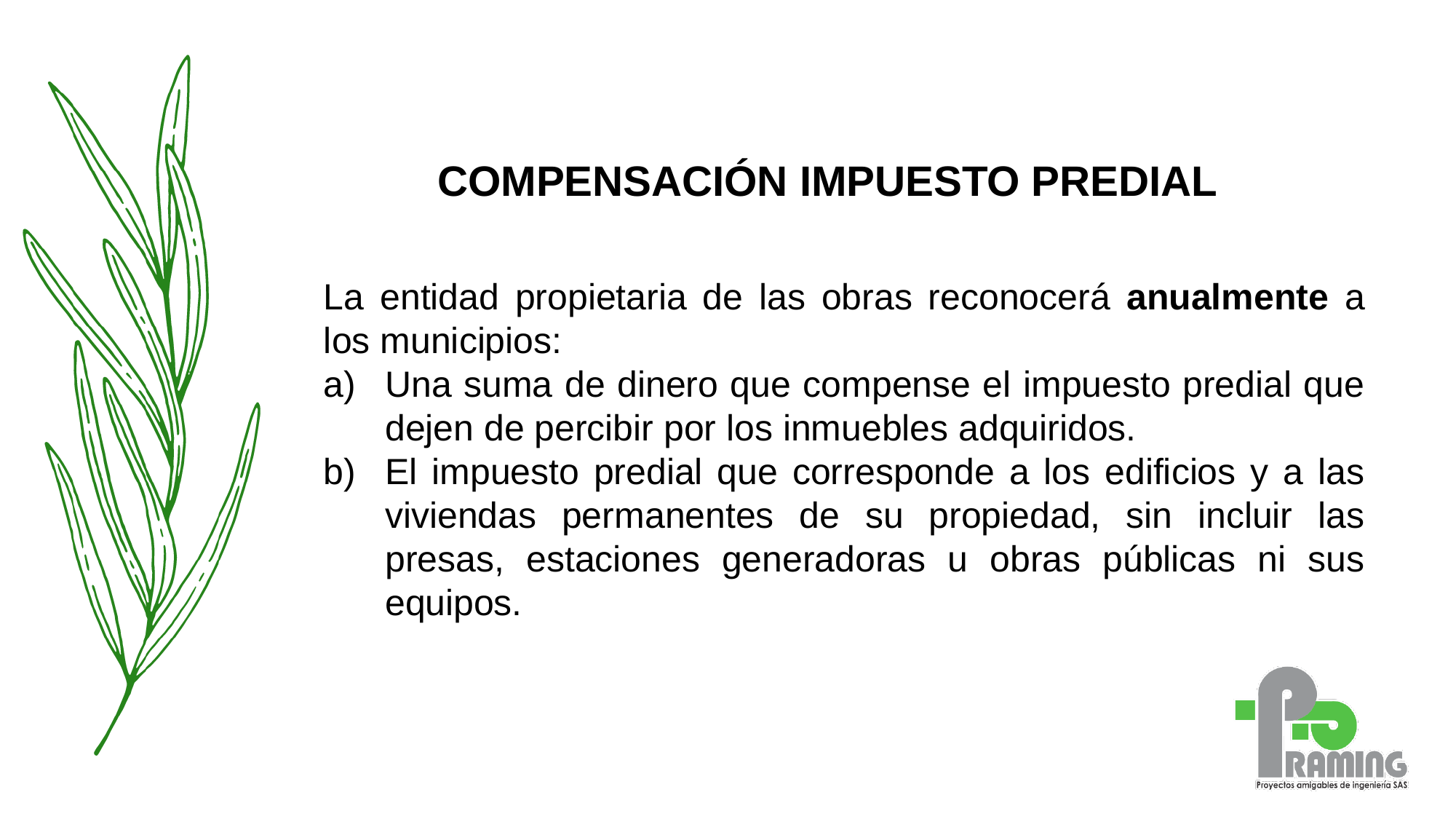

COMPENSACIÓN IMPUESTO PREDIAL
La entidad propietaria de las obras reconocerá anualmente a los municipios:
Una suma de dinero que compense el impuesto predial que dejen de percibir por los inmuebles adquiridos.
El impuesto predial que corresponde a los edificios y a las viviendas permanentes de su propiedad, sin incluir las presas, estaciones generadoras u obras públicas ni sus equipos.